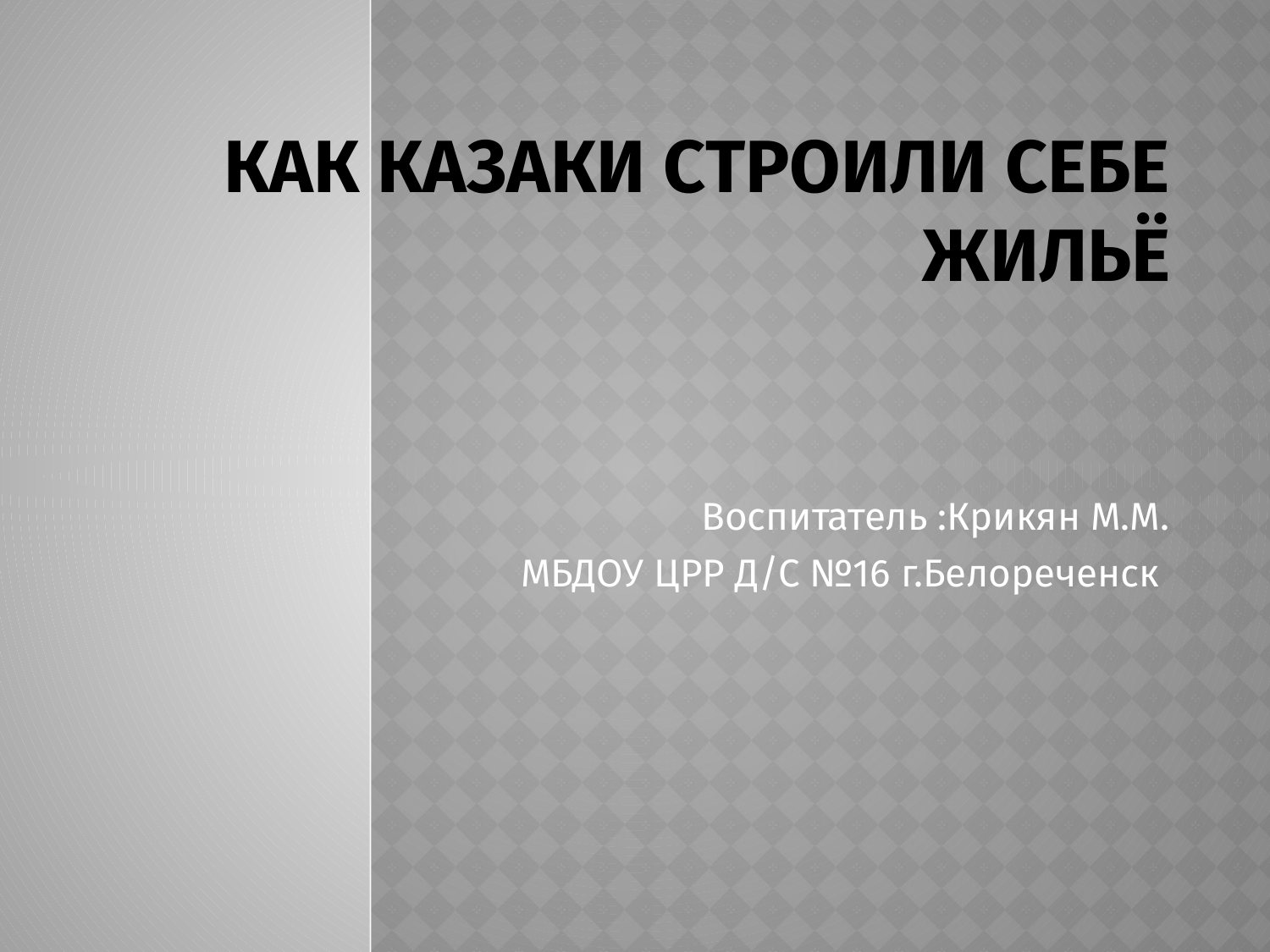

# КАК казаки строили себе жильё
Воспитатель :Крикян М.М.
МБДОУ ЦРР Д/С №16 г.Белореченск